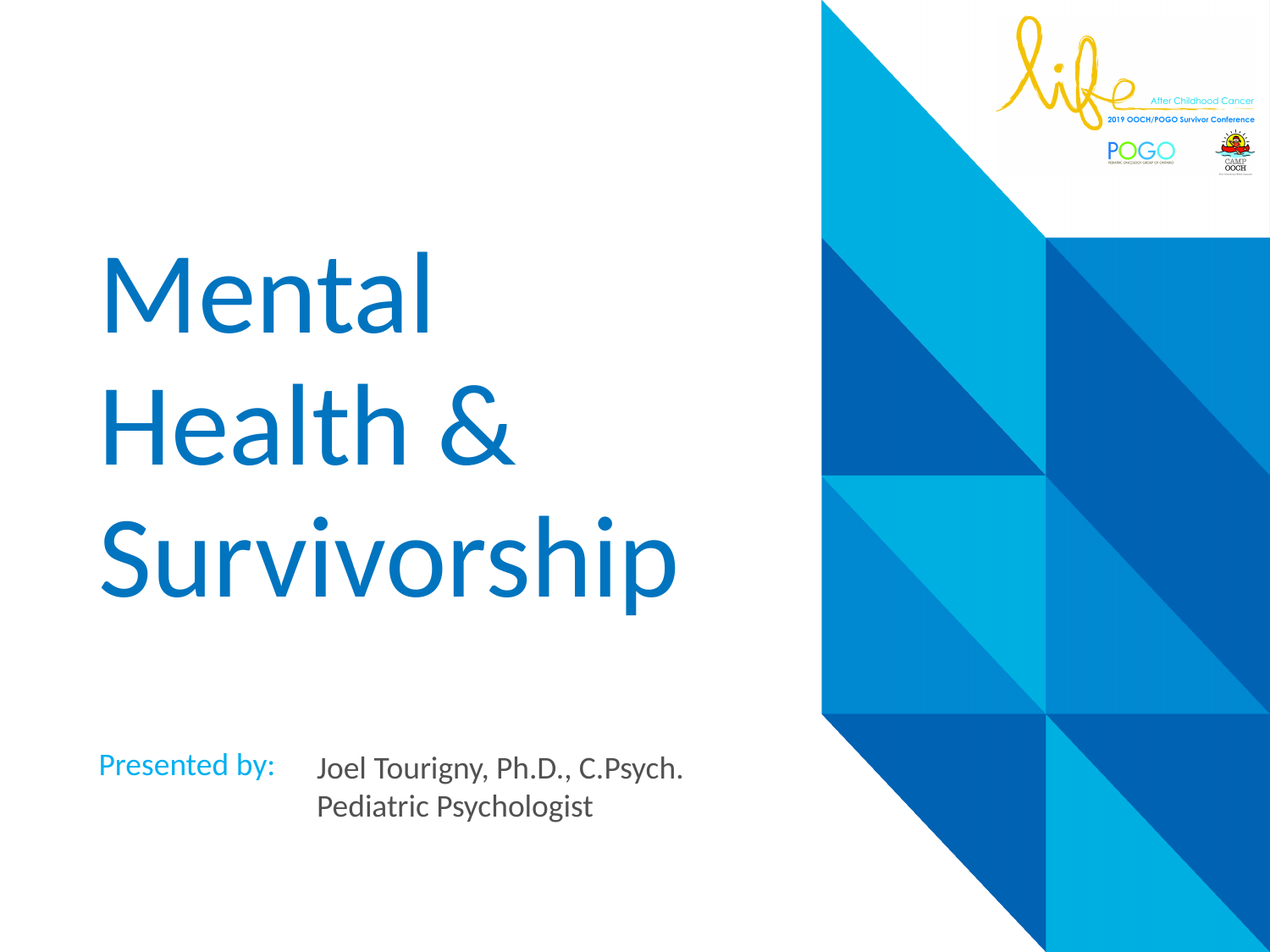

Mental Health & Survivorship

Presented by:
Joel Tourigny, Ph.D., C.Psych.
Pediatric Psychologist